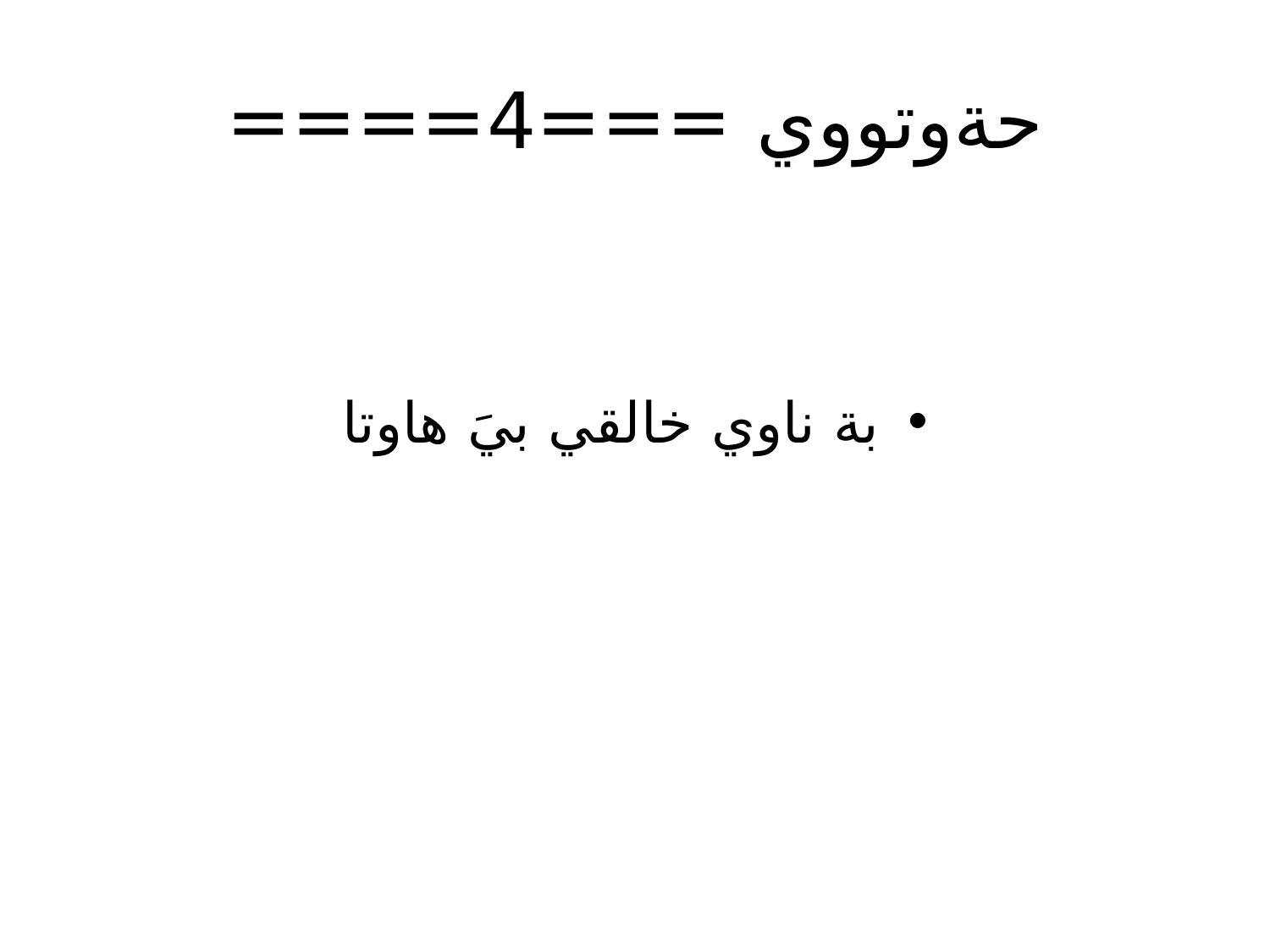

# حةوتووي ===4====

بة ناوي خالقي بيَ هاوتا